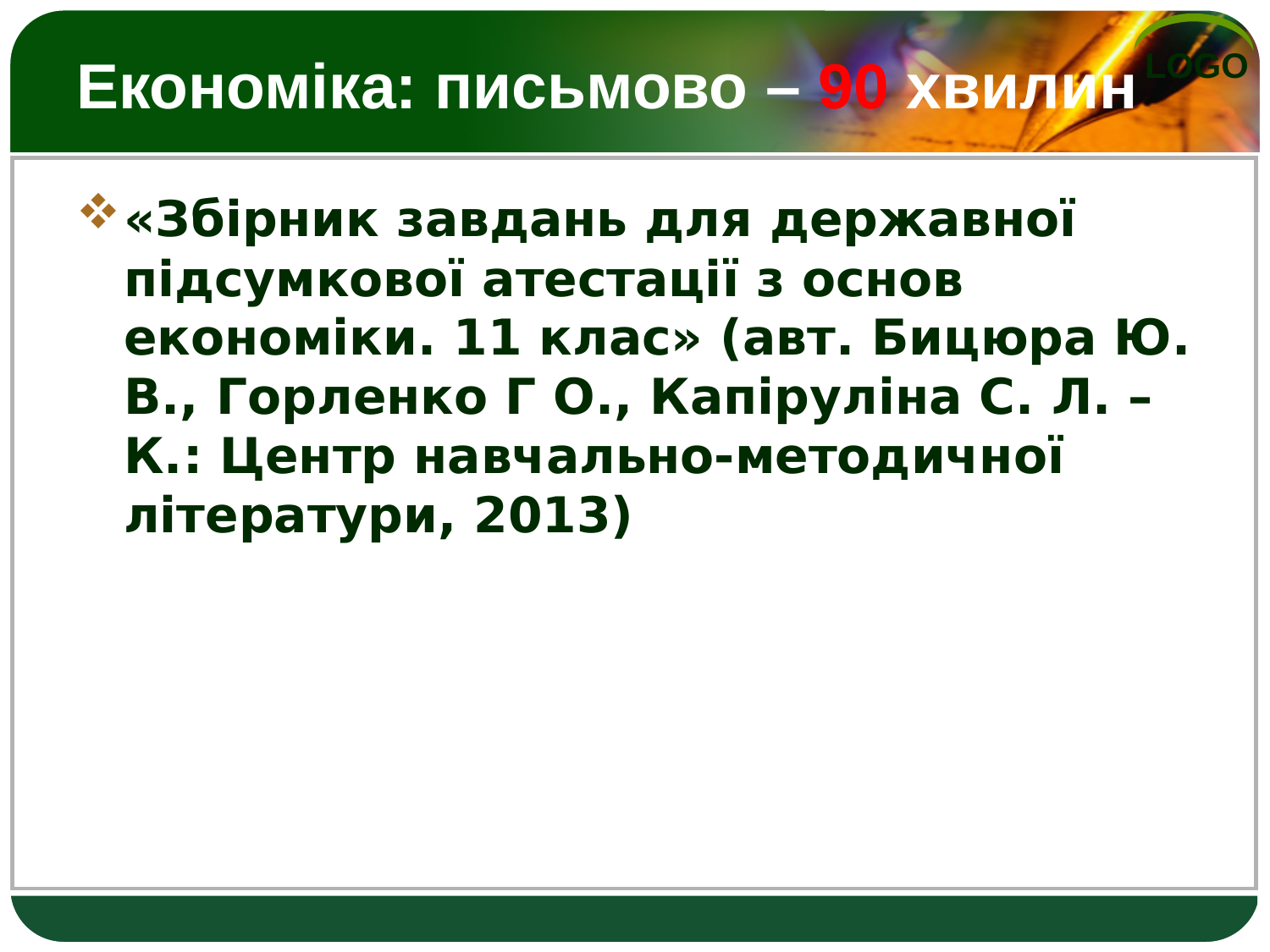

# Економіка: письмово – 90 хвилин
«Збірник завдань для державної підсумкової атестації з основ економіки. 11 клас» (авт. Бицюра Ю. В., Горленко Г О., Капіруліна С. Л. – К.: Центр навчально-методичної літератури, 2013)